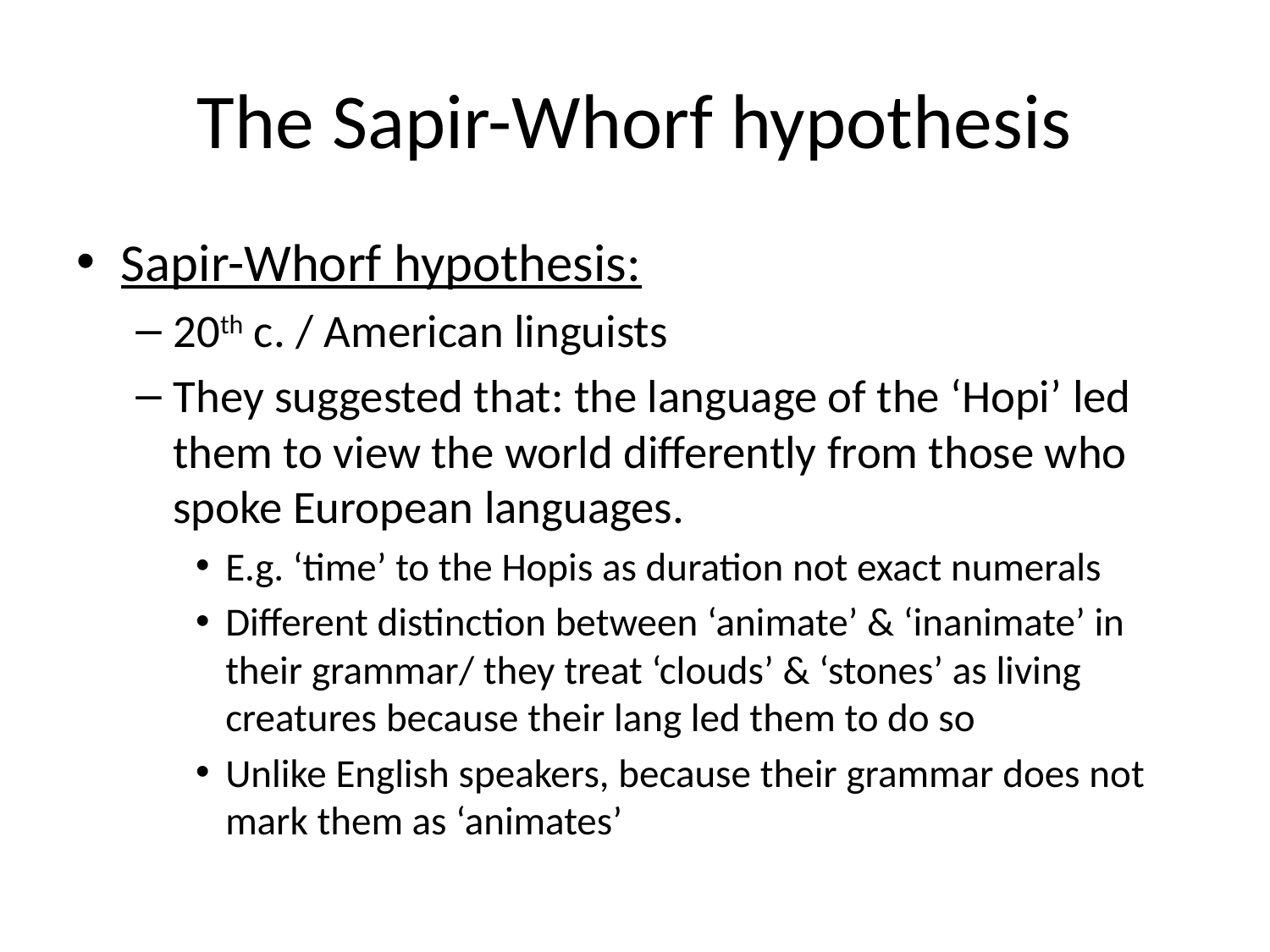

# The Sapir-Whorf hypothesis
Sapir-Whorf hypothesis:
20th c. / American linguists
They suggested that: the language of the ‘Hopi’ led them to view the world differently from those who spoke European languages.
E.g. ‘time’ to the Hopis as duration not exact numerals
Different distinction between ‘animate’ & ‘inanimate’ in their grammar/ they treat ‘clouds’ & ‘stones’ as living creatures because their lang led them to do so
Unlike English speakers, because their grammar does not mark them as ‘animates’